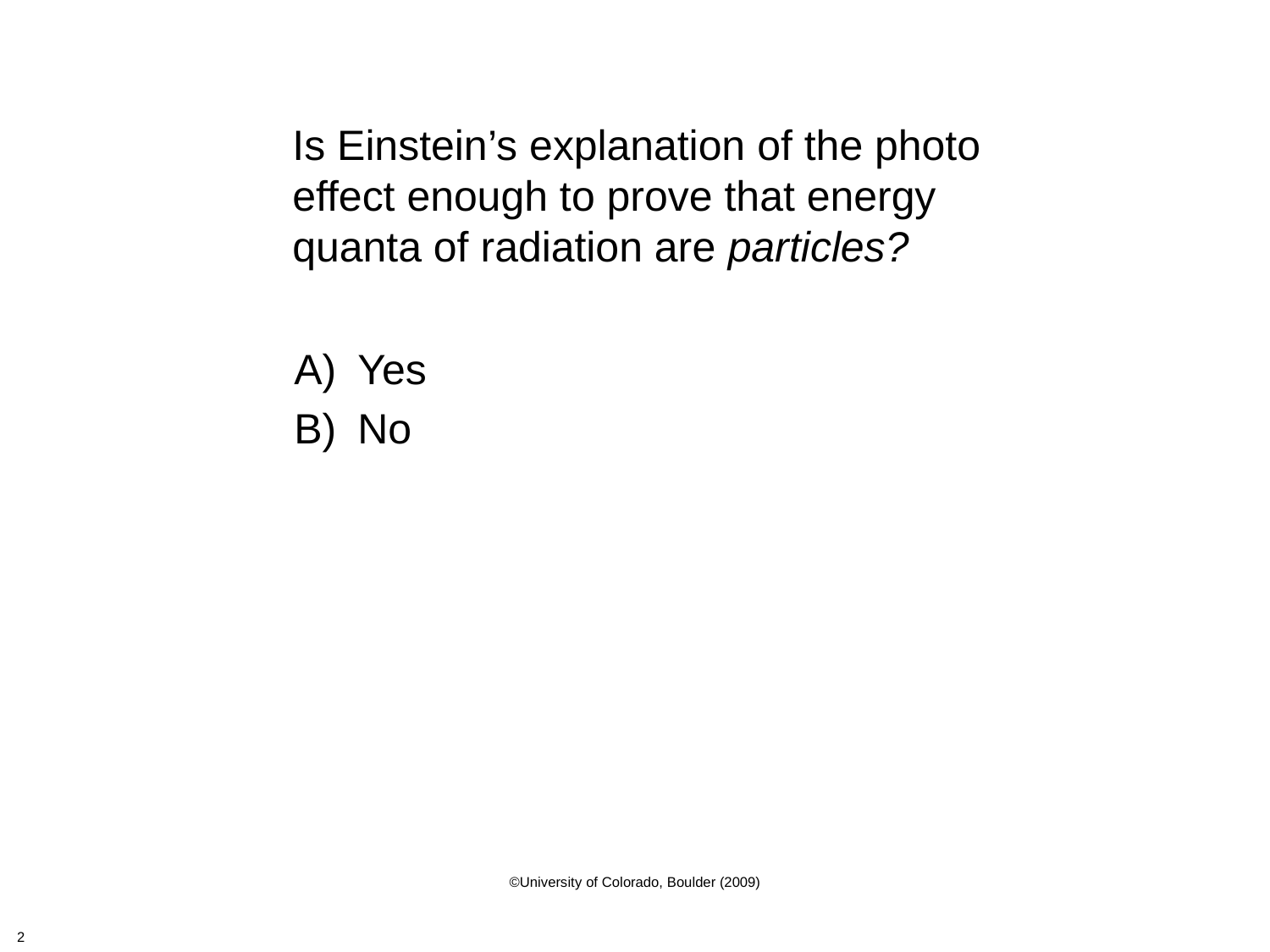

Is Einstein’s explanation of the photo effect enough to prove that energy quanta of radiation are particles?
Yes
No
©University of Colorado, Boulder (2009)

2